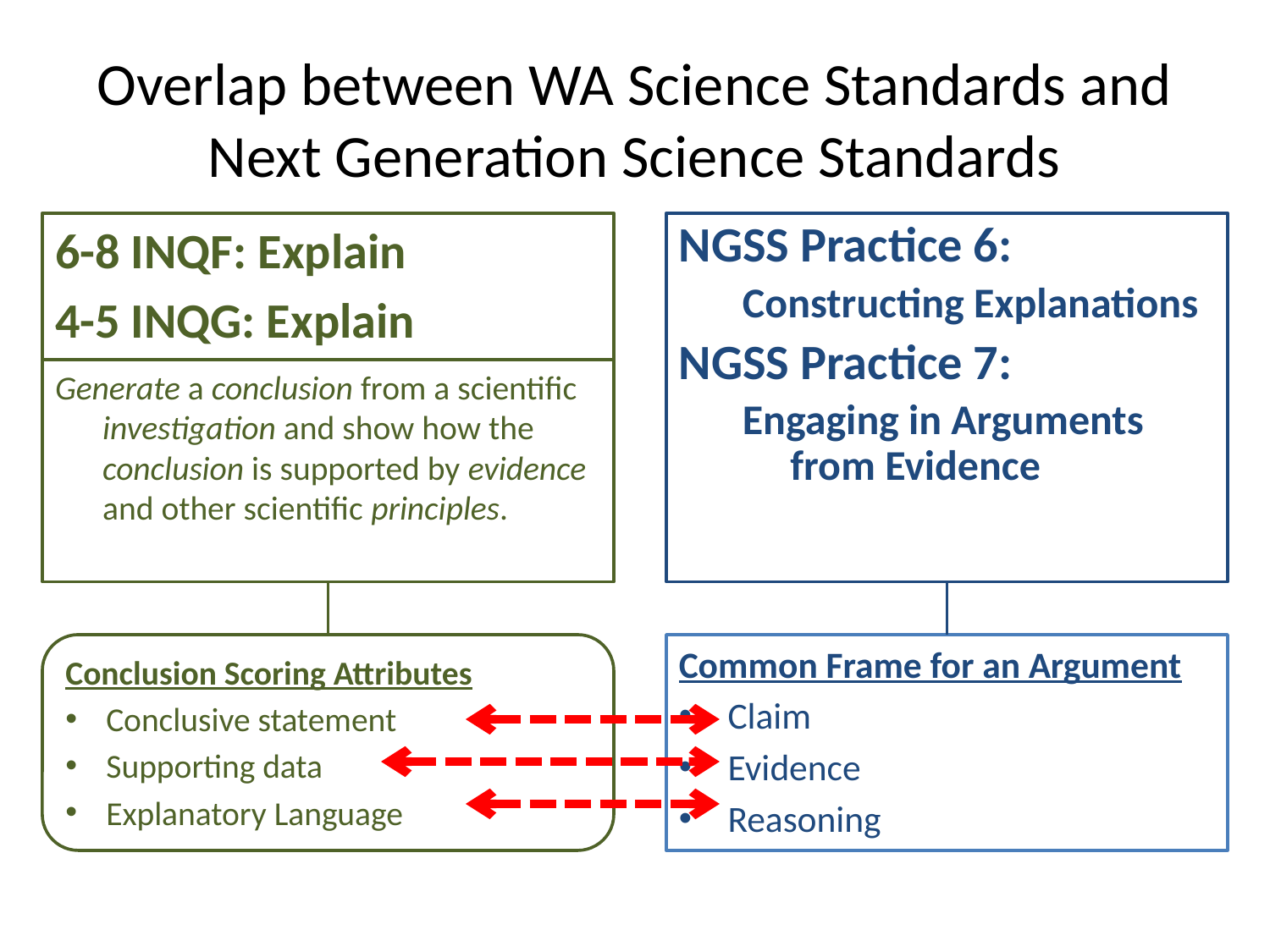

# Overlap between WA Science Standards and Next Generation Science Standards
6-8 INQF: Explain
4-5 INQG: Explain
NGSS Practice 6:
Constructing Explanations
NGSS Practice 7:
Engaging in Arguments from Evidence
Generate a conclusion from a scientific investigation and show how the conclusion is supported by evidence and other scientific principles.
Conclusion Scoring Attributes
Conclusive statement
Supporting data
Explanatory Language
Common Frame for an Argument
Claim
Evidence
Reasoning